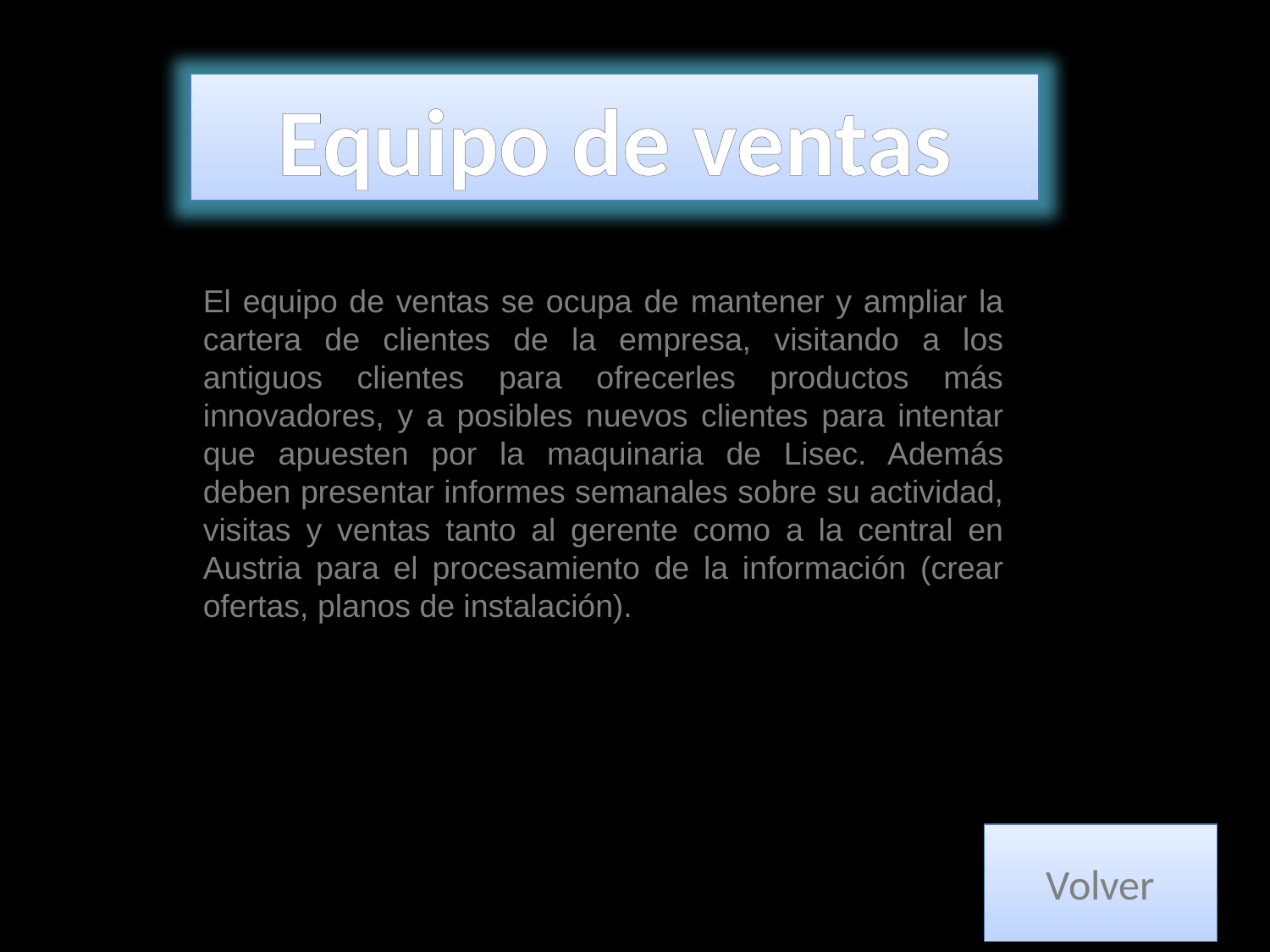

Equipo de ventas
El equipo de ventas se ocupa de mantener y ampliar la cartera de clientes de la empresa, visitando a los antiguos clientes para ofrecerles productos más innovadores, y a posibles nuevos clientes para intentar que apuesten por la maquinaria de Lisec. Además deben presentar informes semanales sobre su actividad, visitas y ventas tanto al gerente como a la central en Austria para el procesamiento de la información (crear ofertas, planos de instalación).
Volver